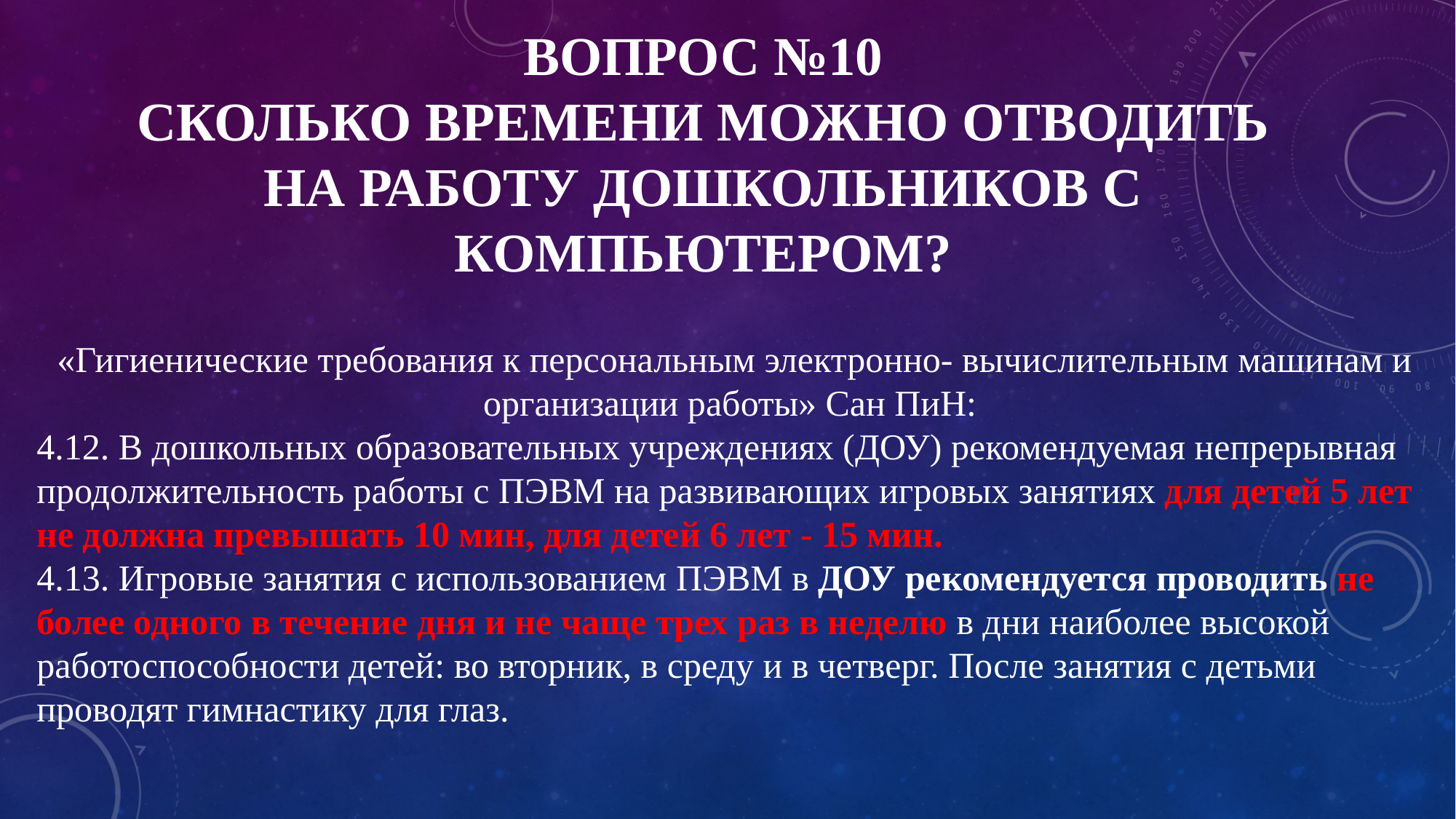

# Вопрос №10 Сколько времени можно отводить на работу дошкольников с компьютером?
«Гигиенические требования к персональным электронно- вычислительным машинам и организации работы» Сан ПиН:
4.12. В дошкольных образовательных учреждениях (ДОУ) рекомендуемая непрерывная продолжительность работы с ПЭВМ на развивающих игровых занятиях для детей 5 лет не должна превышать 10 мин, для детей 6 лет - 15 мин.
4.13. Игровые занятия с использованием ПЭВМ в ДОУ рекомендуется проводить не более одного в течение дня и не чаще трех раз в неделю в дни наиболее высокой работоспособности детей: во вторник, в среду и в четверг. После занятия с детьми проводят гимнастику для глаз.